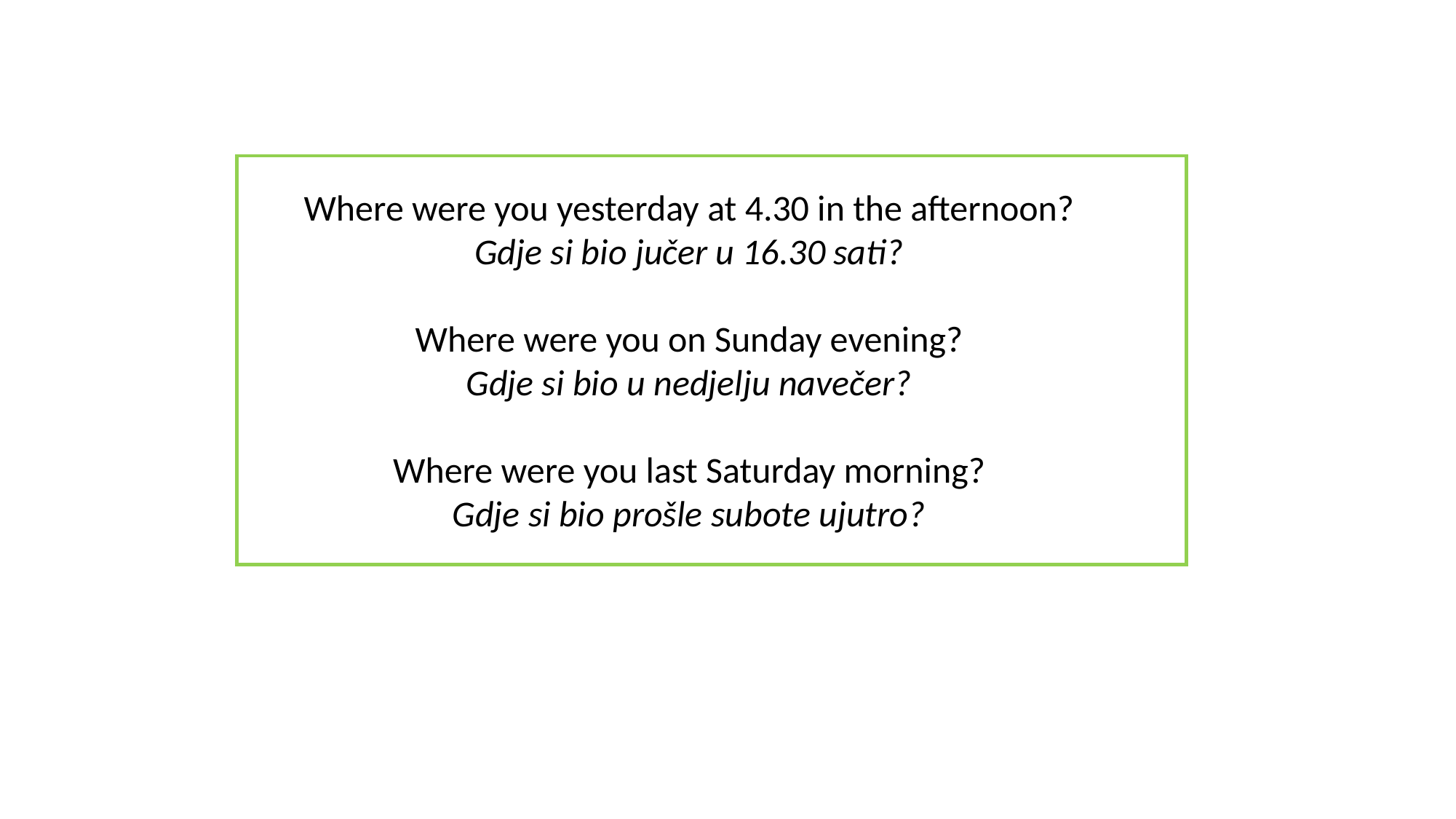

Where were you yesterday at 4.30 in the afternoon?
Gdje si bio jučer u 16.30 sati?

Where were you on Sunday evening?
Gdje si bio u nedjelju navečer?

Where were you last Saturday morning?
Gdje si bio prošle subote ujutro?